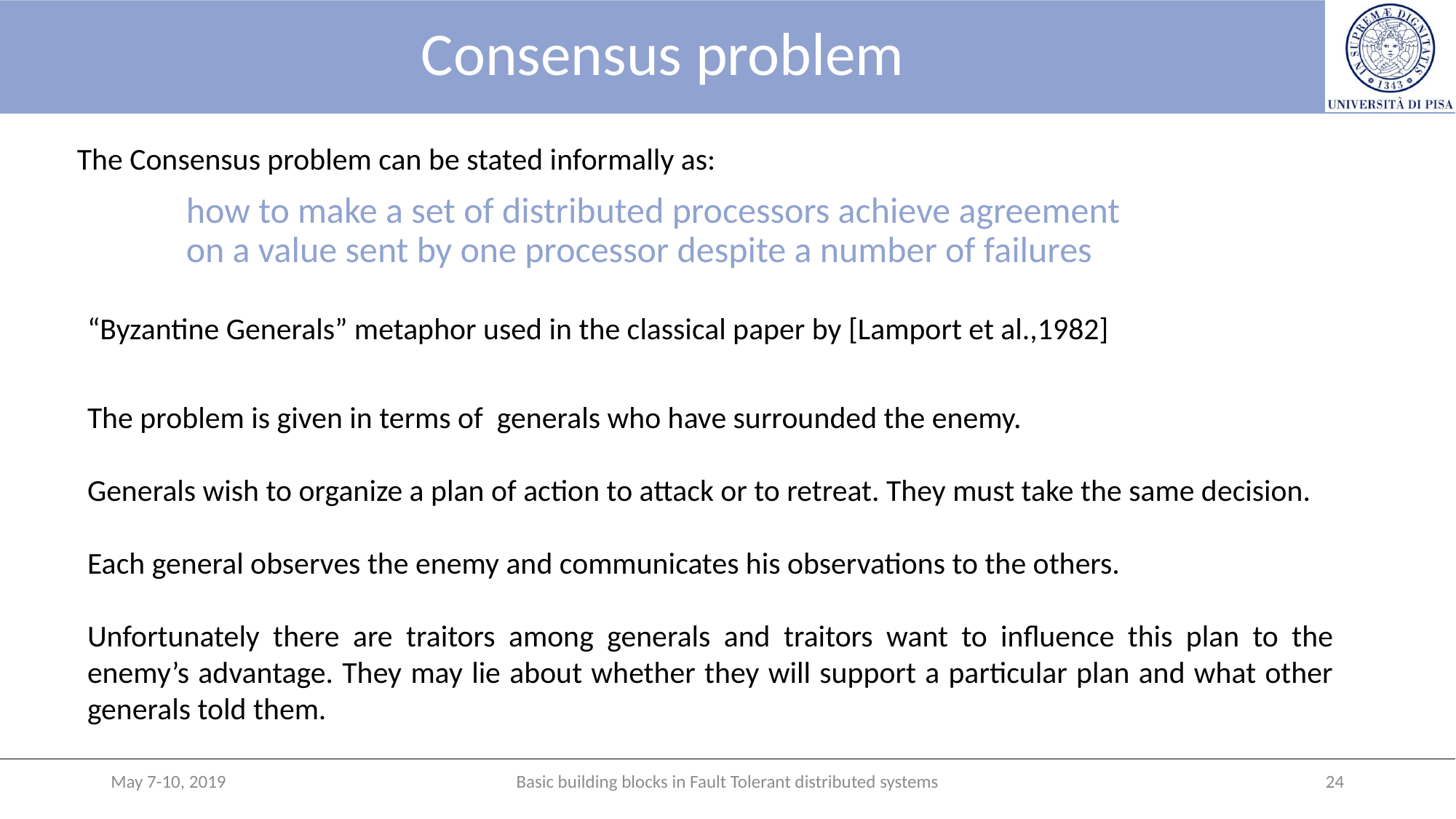

# Consensus problem
The Consensus problem can be stated informally as:
	how to make a set of distributed processors achieve agreement
	on a value sent by one processor despite a number of failures

“Byzantine Generals” metaphor used in the classical paper by [Lamport et al.,1982]
The problem is given in terms of  generals who have surrounded the enemy.

Generals wish to organize a plan of action to attack or to retreat. They must take the same decision.

Each general observes the enemy and communicates his observations to the others.

Unfortunately there are traitors among generals and traitors want to influence this plan to the enemy’s advantage. They may lie about whether they will support a particular plan and what other generals told them.
May 7-10, 2019
Basic building blocks in Fault Tolerant distributed systems
24